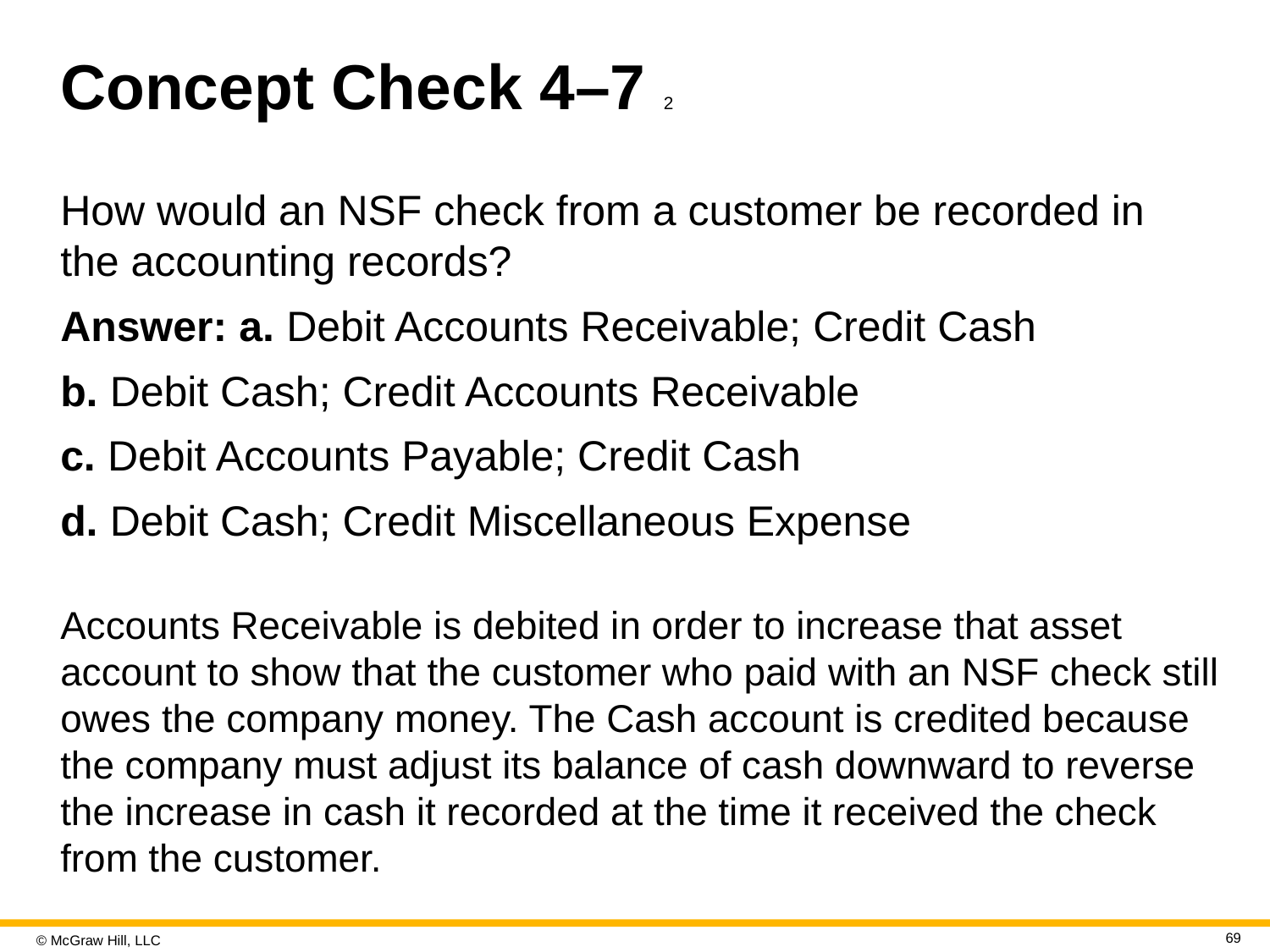

# Concept Check 4–7 2
How would an NSF check from a customer be recorded in the accounting records?
Answer: a. Debit Accounts Receivable; Credit Cash
b. Debit Cash; Credit Accounts Receivable
c. Debit Accounts Payable; Credit Cash
d. Debit Cash; Credit Miscellaneous Expense
Accounts Receivable is debited in order to increase that asset account to show that the customer who paid with an NSF check still owes the company money. The Cash account is credited because the company must adjust its balance of cash downward to reverse the increase in cash it recorded at the time it received the check from the customer.
69